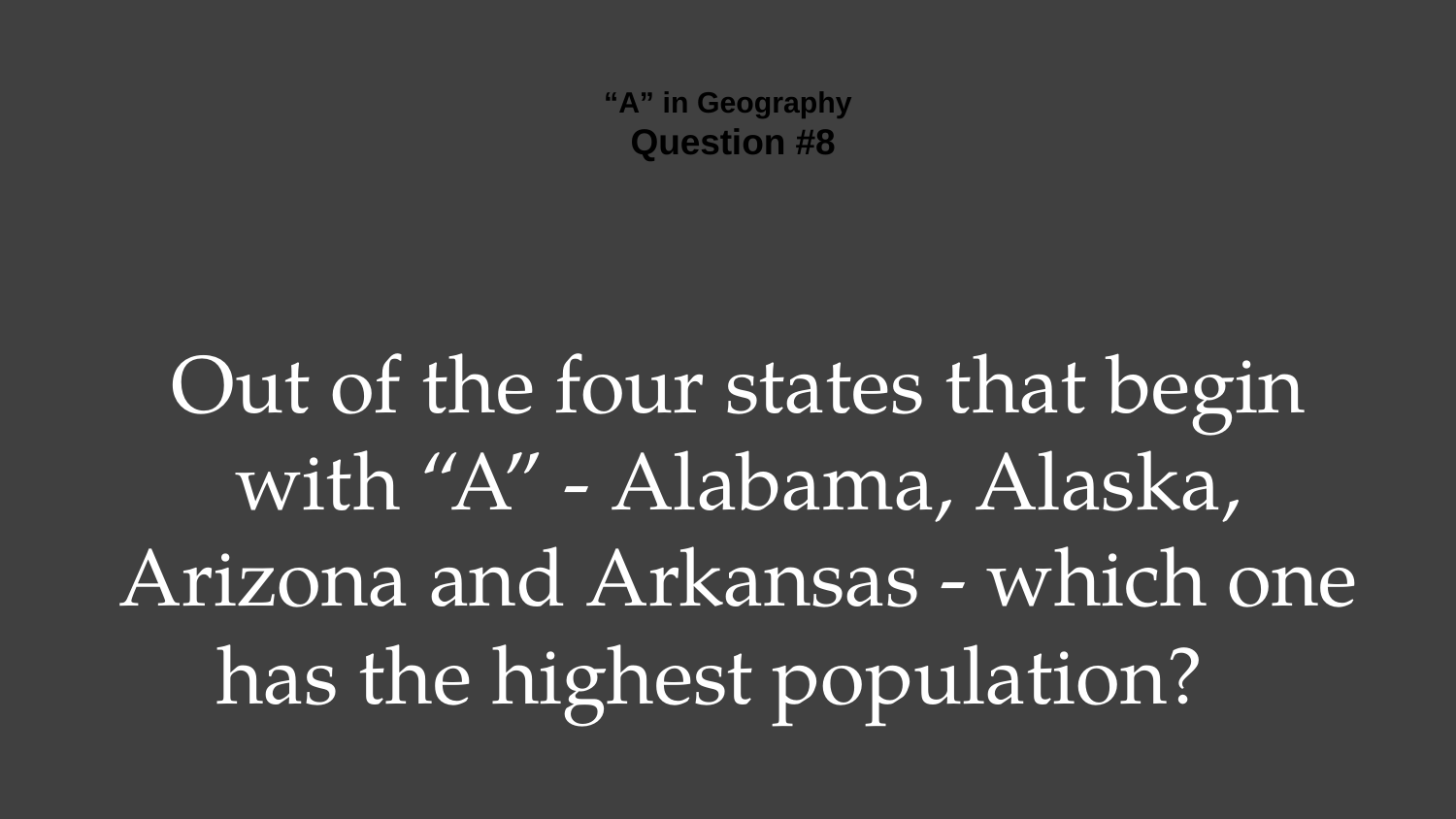

# “A” in Geography Question #8
Out of the four states that begin with “A” - Alabama, Alaska, Arizona and Arkansas - which one has the highest population?